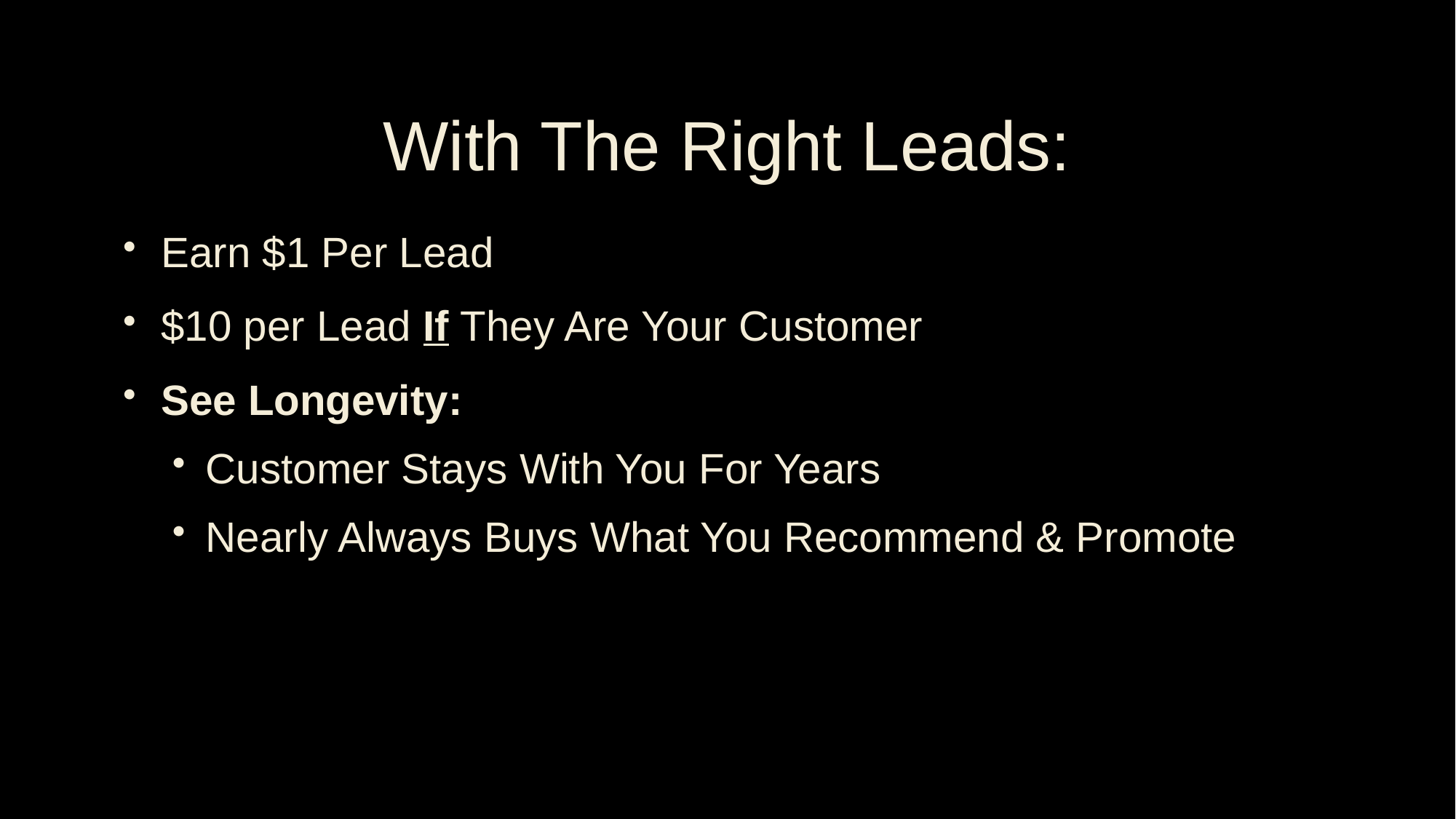

# With The Right Leads:
Earn $1 Per Lead
$10 per Lead If They Are Your Customer
See Longevity:
Customer Stays With You For Years
Nearly Always Buys What You Recommend & Promote